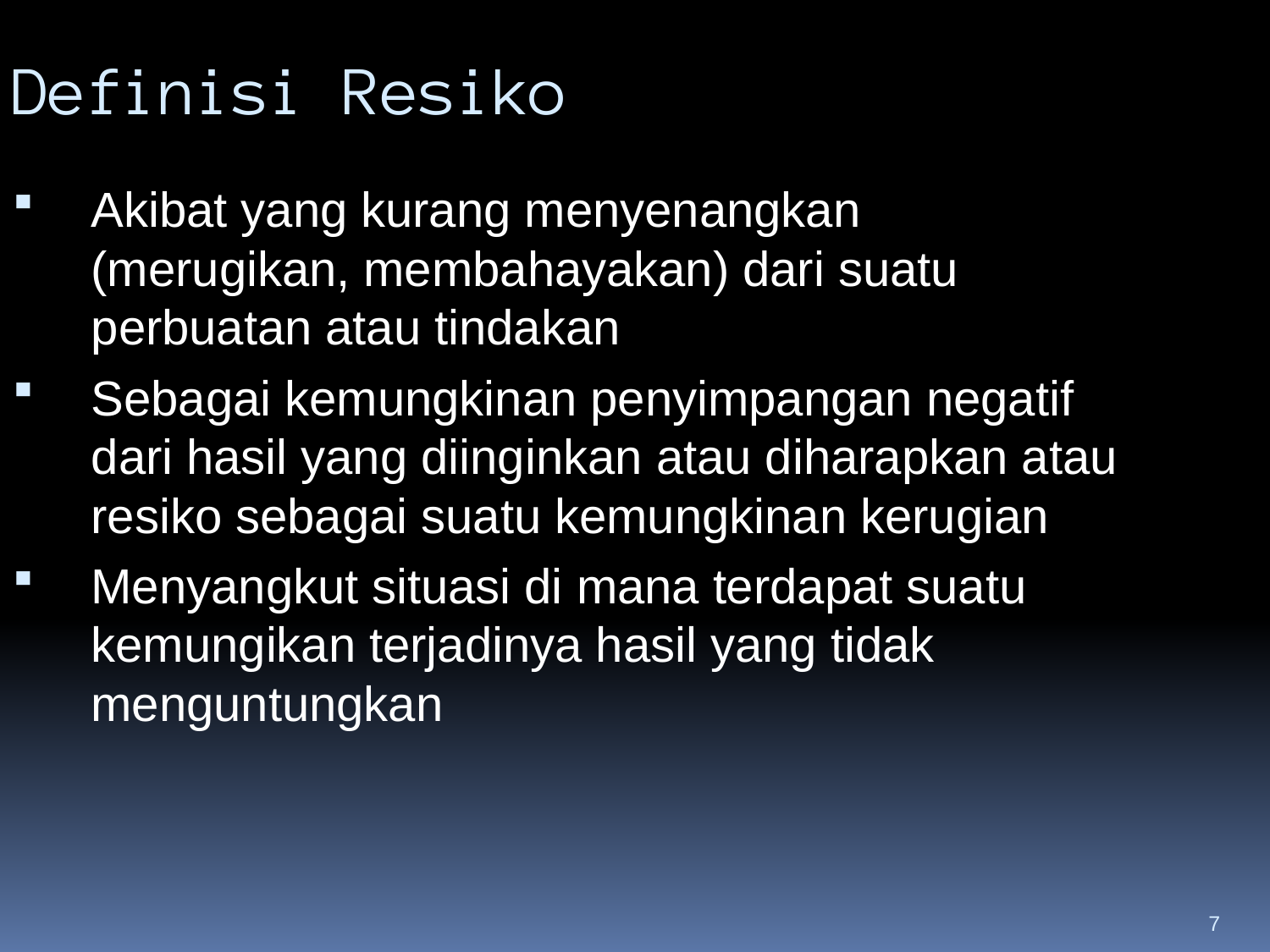

Definisi Resiko
Akibat yang kurang menyenangkan (merugikan, membahayakan) dari suatu perbuatan atau tindakan
Sebagai kemungkinan penyimpangan negatif dari hasil yang diinginkan atau diharapkan atau resiko sebagai suatu kemungkinan kerugian
Menyangkut situasi di mana terdapat suatu kemungikan terjadinya hasil yang tidak menguntungkan
7